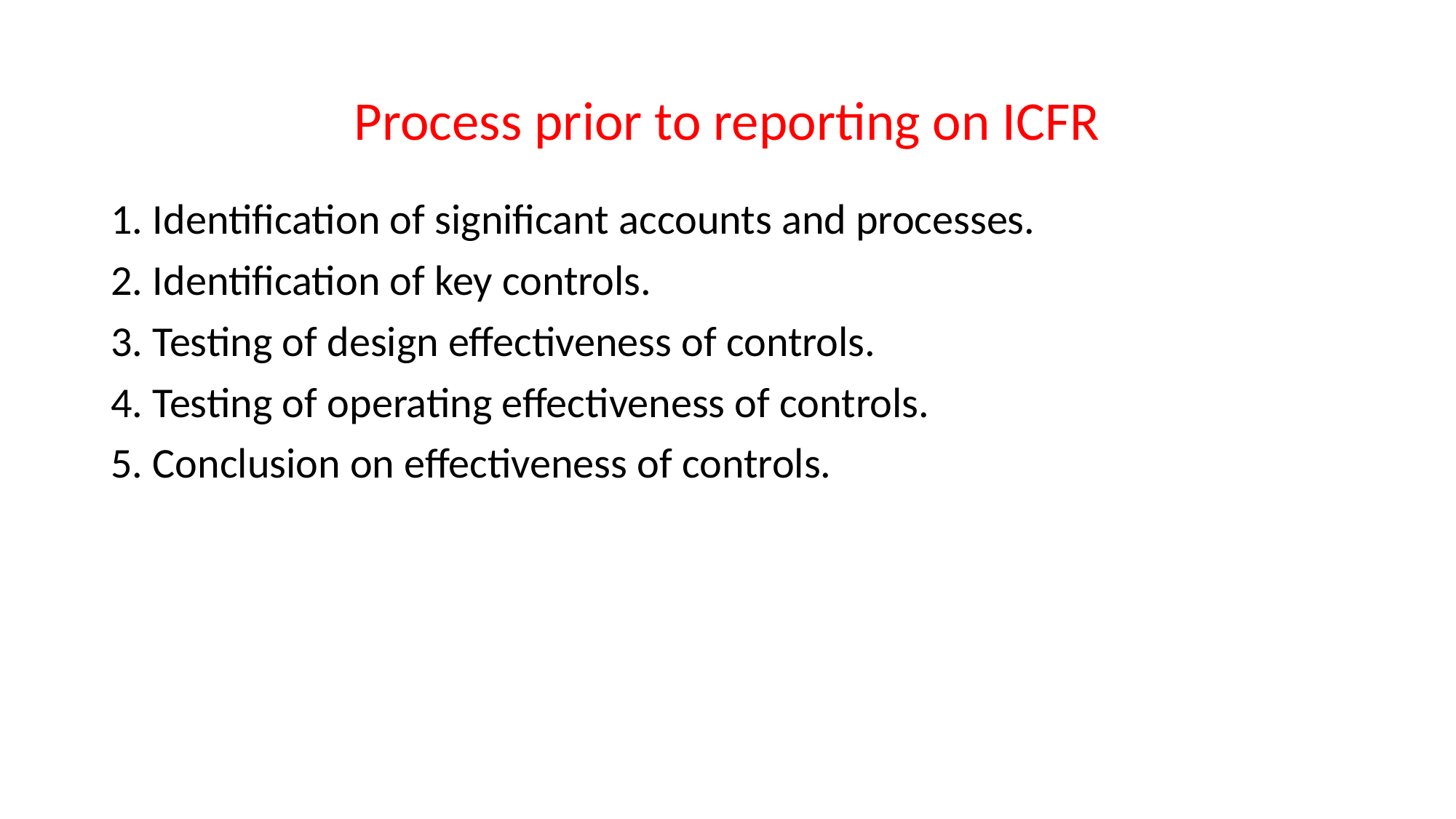

# Process prior to reporting on ICFR
1. Identification of significant accounts and processes.
2. Identification of key controls.
3. Testing of design effectiveness of controls.
4. Testing of operating effectiveness of controls.
5. Conclusion on effectiveness of controls.